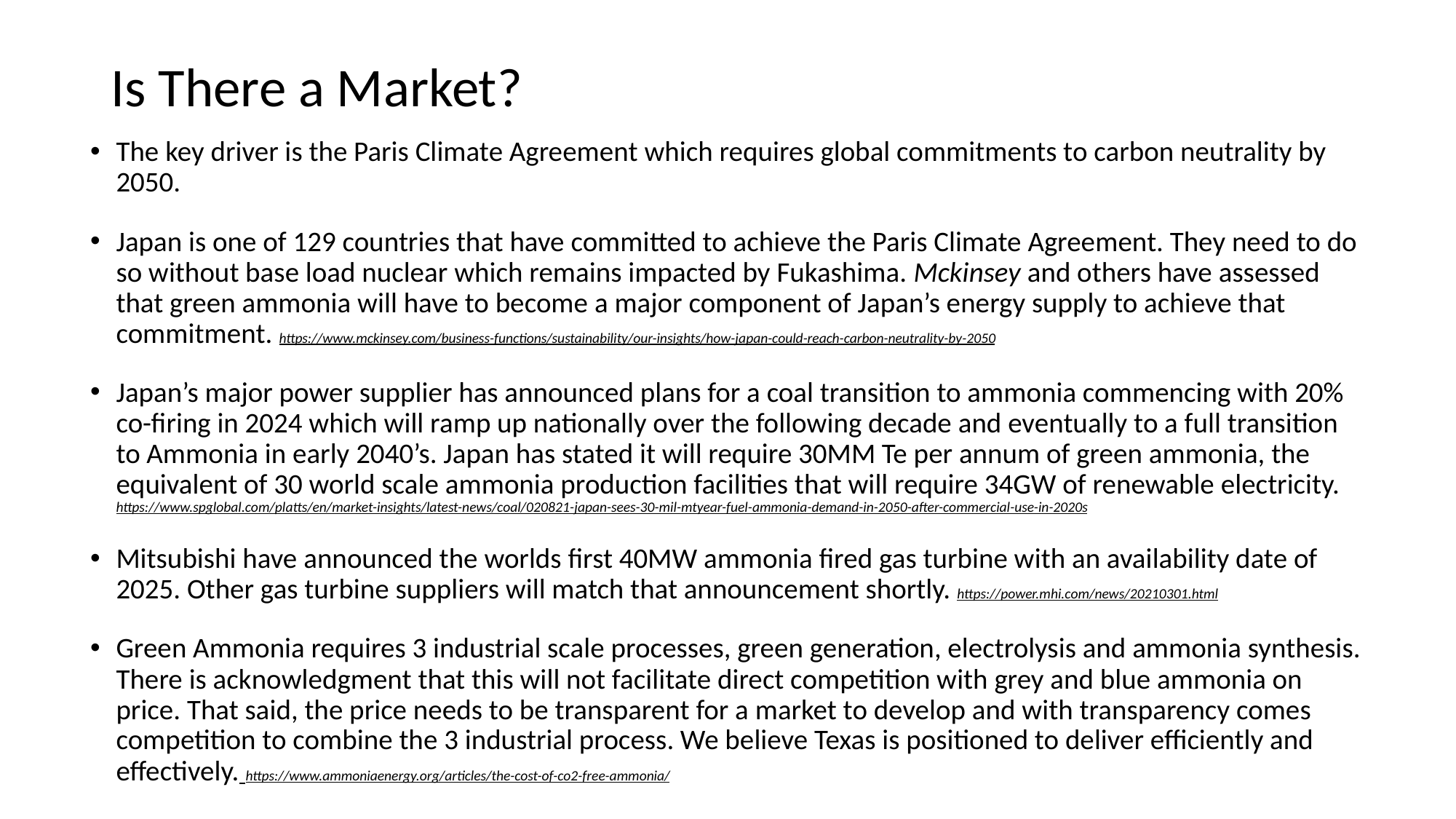

# Is There a Market?
The key driver is the Paris Climate Agreement which requires global commitments to carbon neutrality by 2050.

Japan is one of 129 countries that have committed to achieve the Paris Climate Agreement. They need to do so without base load nuclear which remains impacted by Fukashima. Mckinsey and others have assessed that green ammonia will have to become a major component of Japan’s energy supply to achieve that commitment. https://www.mckinsey.com/business-functions/sustainability/our-insights/how-japan-could-reach-carbon-neutrality-by-2050

Japan’s major power supplier has announced plans for a coal transition to ammonia commencing with 20% co-firing in 2024 which will ramp up nationally over the following decade and eventually to a full transition to Ammonia in early 2040’s. Japan has stated it will require 30MM Te per annum of green ammonia, the equivalent of 30 world scale ammonia production facilities that will require 34GW of renewable electricity. https://www.spglobal.com/platts/en/market-insights/latest-news/coal/020821-japan-sees-30-mil-mtyear-fuel-ammonia-demand-in-2050-after-commercial-use-in-2020s

Mitsubishi have announced the worlds first 40MW ammonia fired gas turbine with an availability date of 2025. Other gas turbine suppliers will match that announcement shortly. https://power.mhi.com/news/20210301.html

Green Ammonia requires 3 industrial scale processes, green generation, electrolysis and ammonia synthesis. There is acknowledgment that this will not facilitate direct competition with grey and blue ammonia on price. That said, the price needs to be transparent for a market to develop and with transparency comes competition to combine the 3 industrial process. We believe Texas is positioned to deliver efficiently and effectively. https://www.ammoniaenergy.org/articles/the-cost-of-co2-free-ammonia/